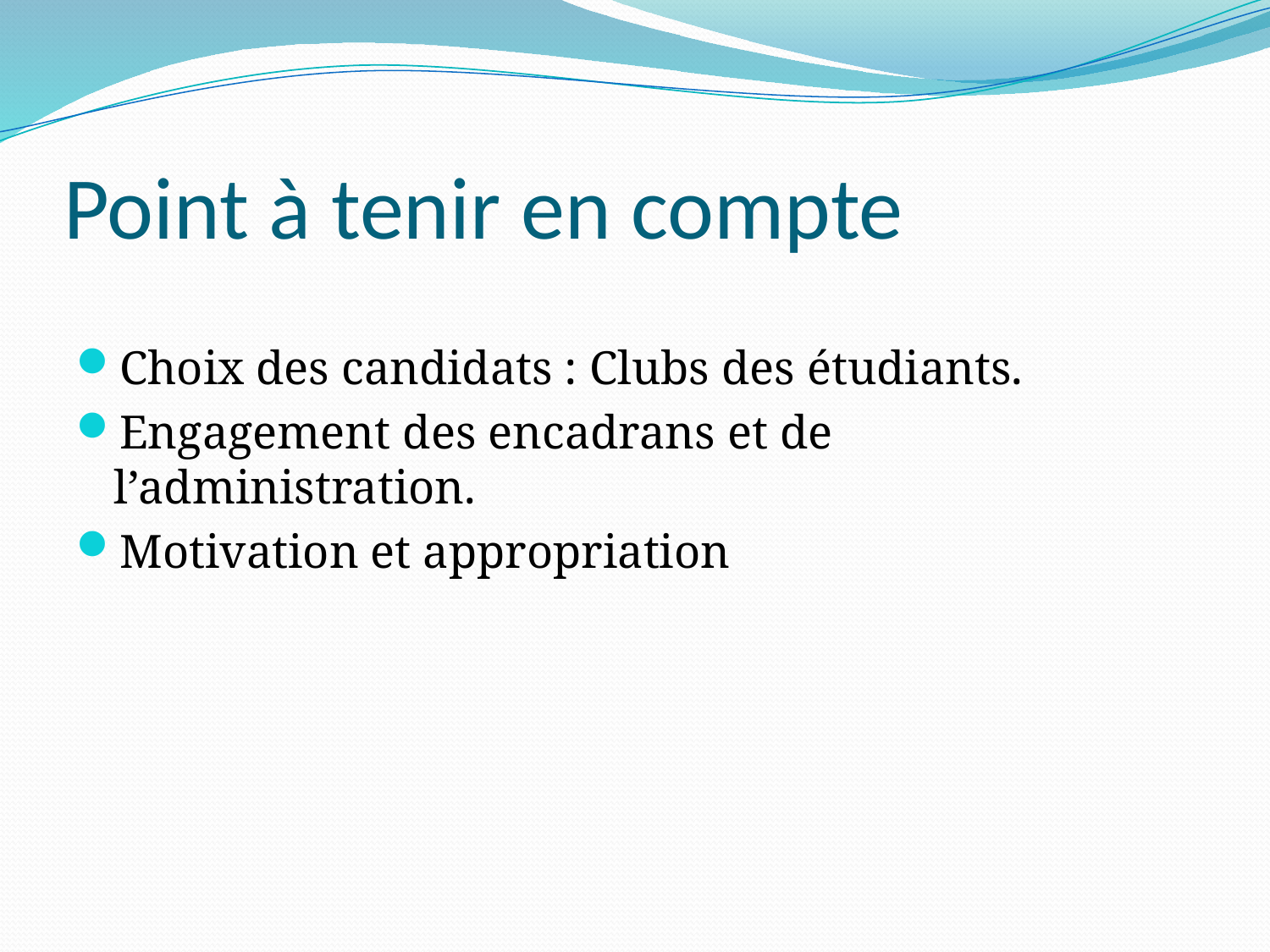

# Point à tenir en compte

Choix des candidats : Clubs des étudiants.
Engagement des encadrans et de l’administration.
Motivation et appropriation